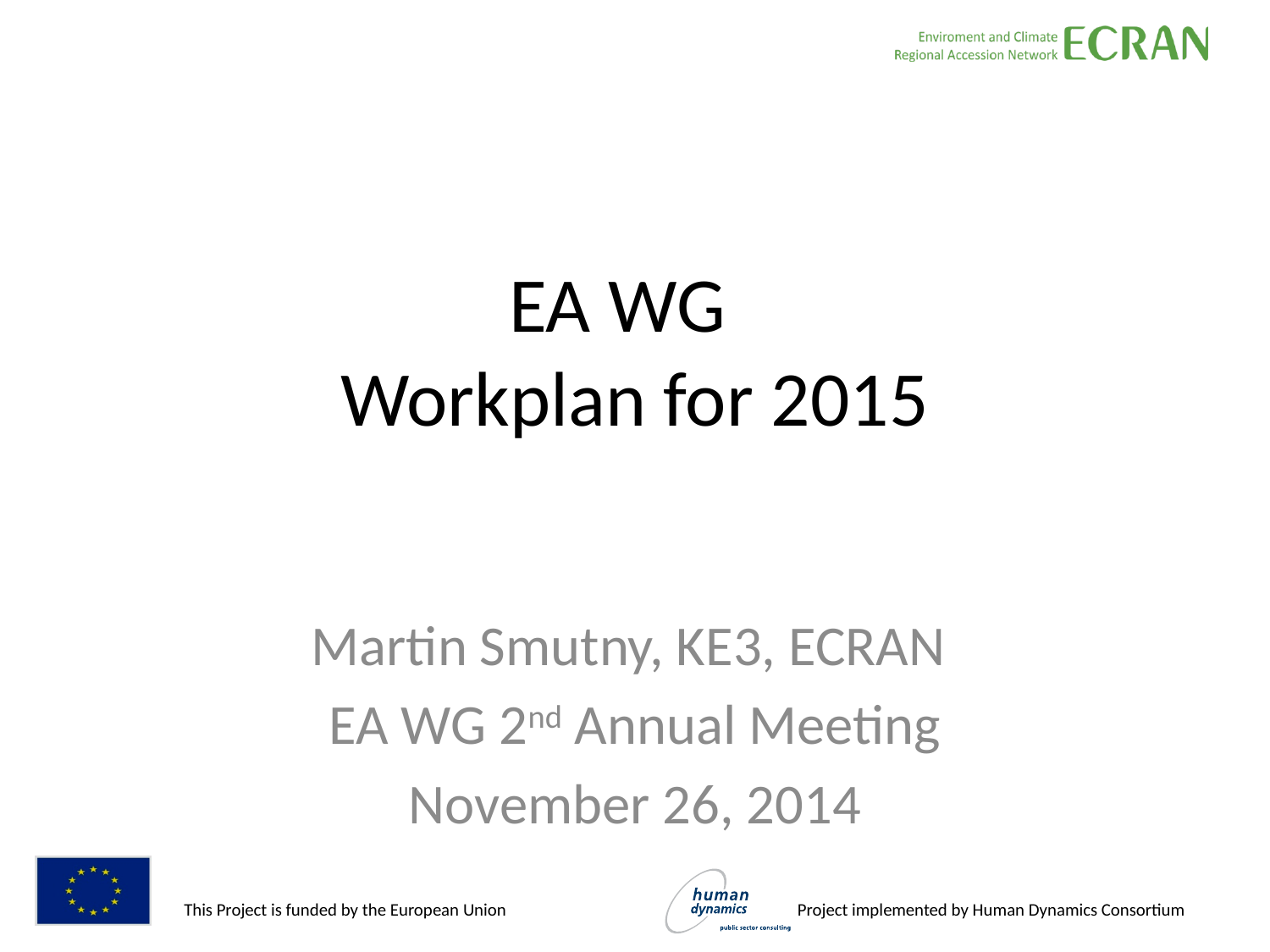

# EA WG Workplan for 2015
Martin Smutny, KE3, ECRAN
EA WG 2nd Annual Meeting
November 26, 2014